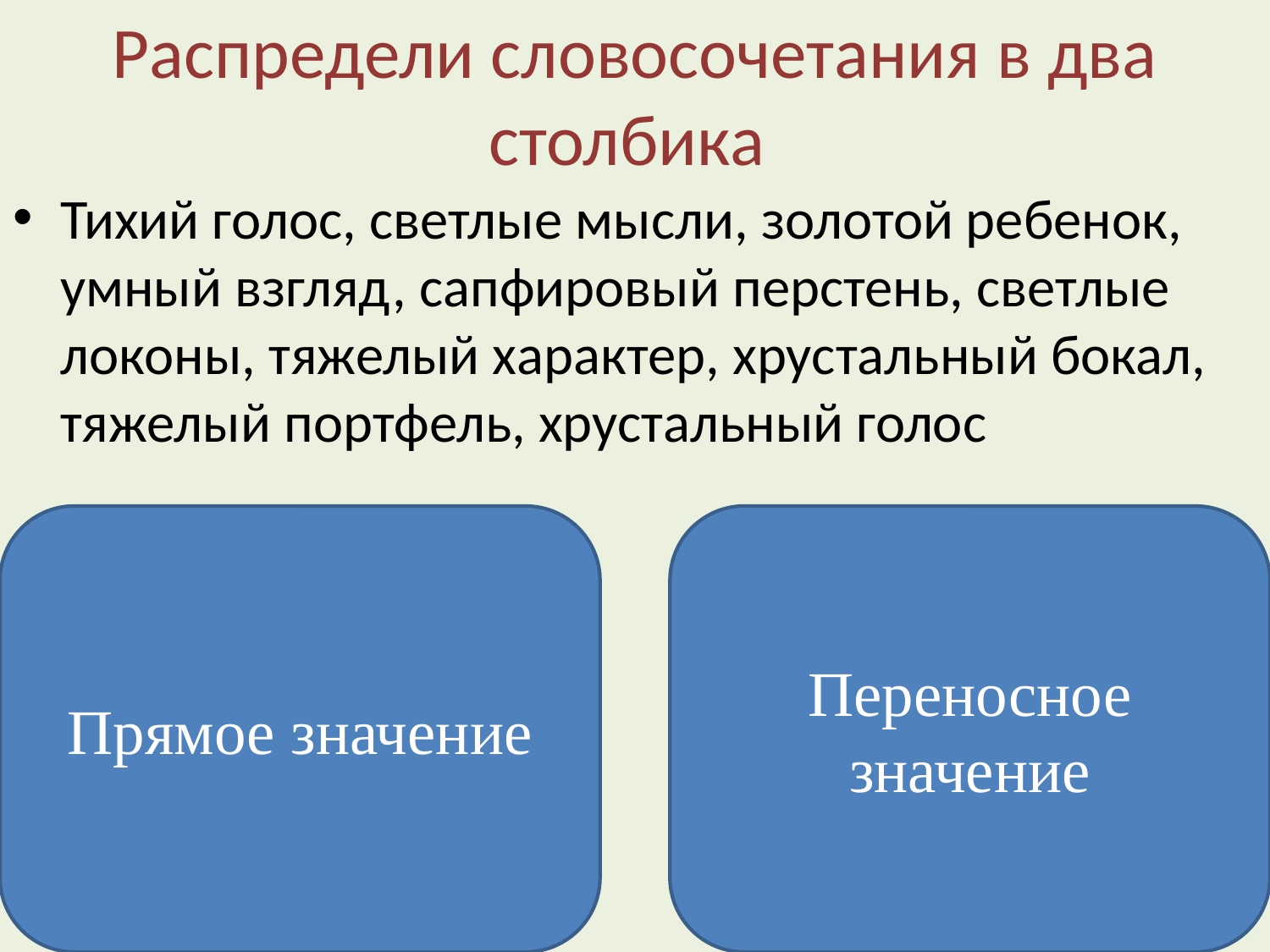

# Распредели словосочетания в два столбика
Тихий голос, светлые мысли, золотой ребенок, умный взгляд, сапфировый перстень, светлые локоны, тяжелый характер, хрустальный бокал, тяжелый портфель, хрустальный голос
Прямое значение
Переносное значение